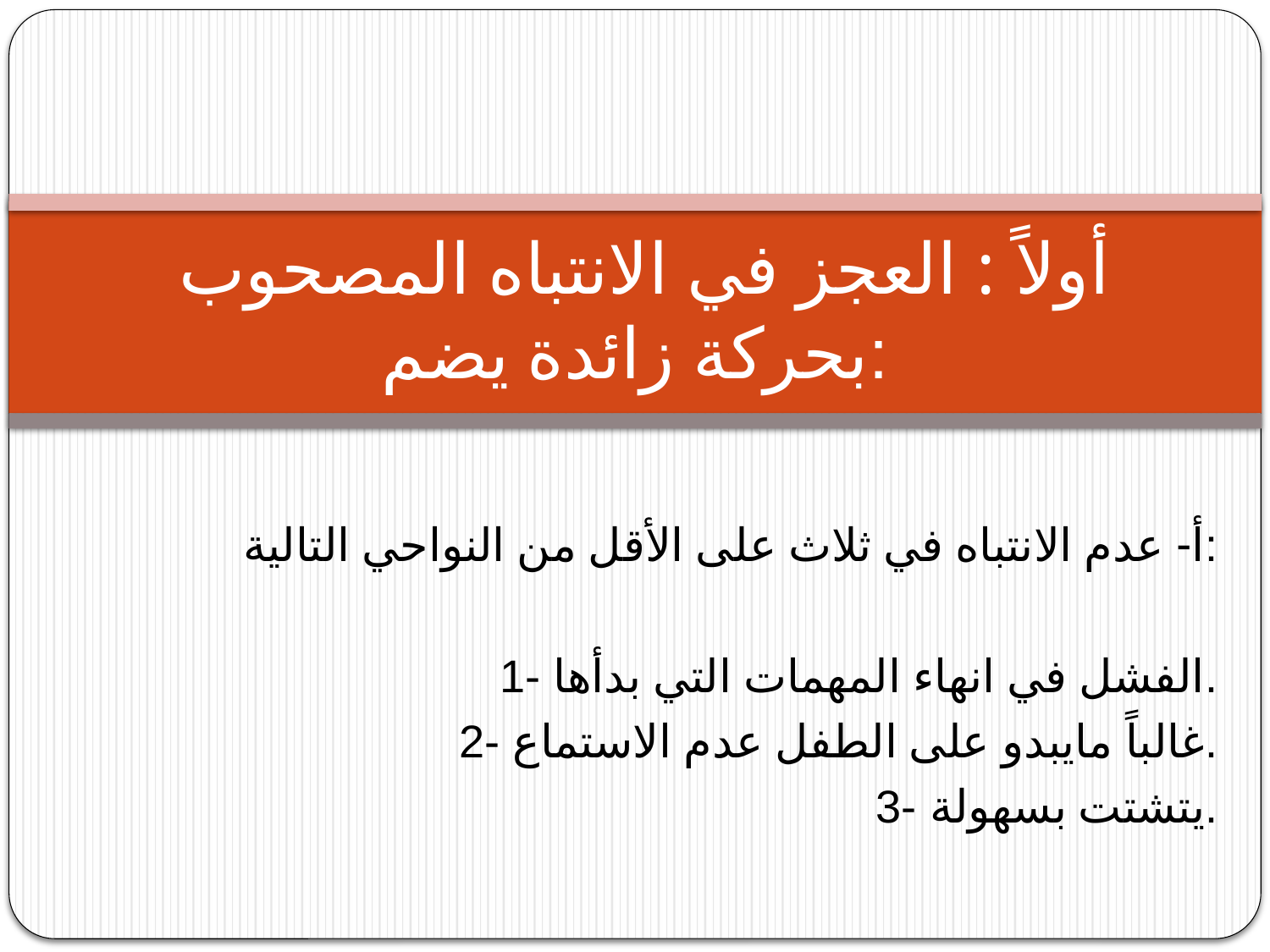

# أولاً : العجز في الانتباه المصحوب  بحركة زائدة يضم:

أ- عدم الانتباه في ثلاث على الأقل من النواحي التالية:

1- الفشل في انهاء المهمات التي بدأها.
2- غالباً مايبدو على الطفل عدم الاستماع.
3- يتشتت بسهولة.